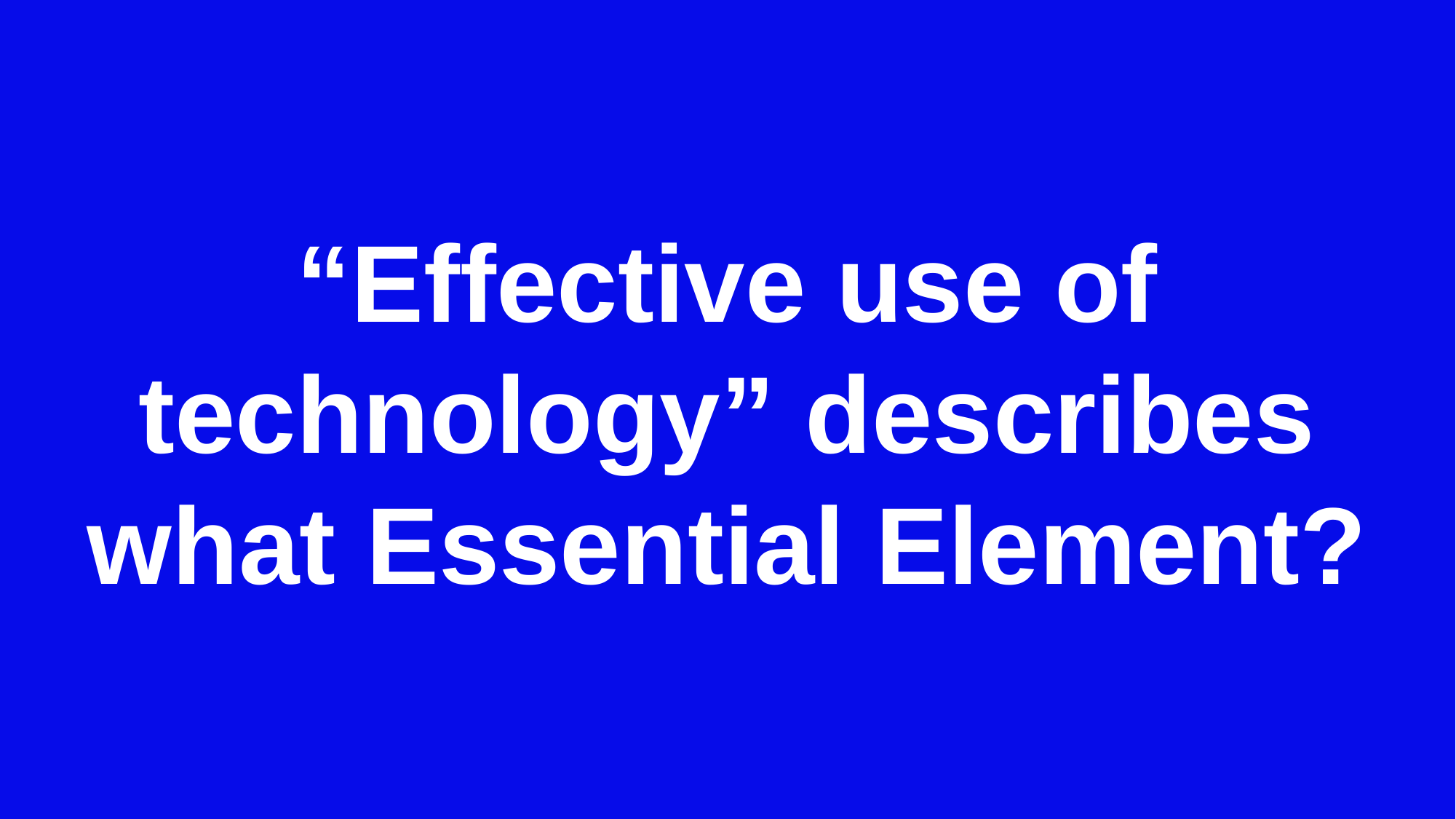

“Effective use of technology” describes what Essential Element?